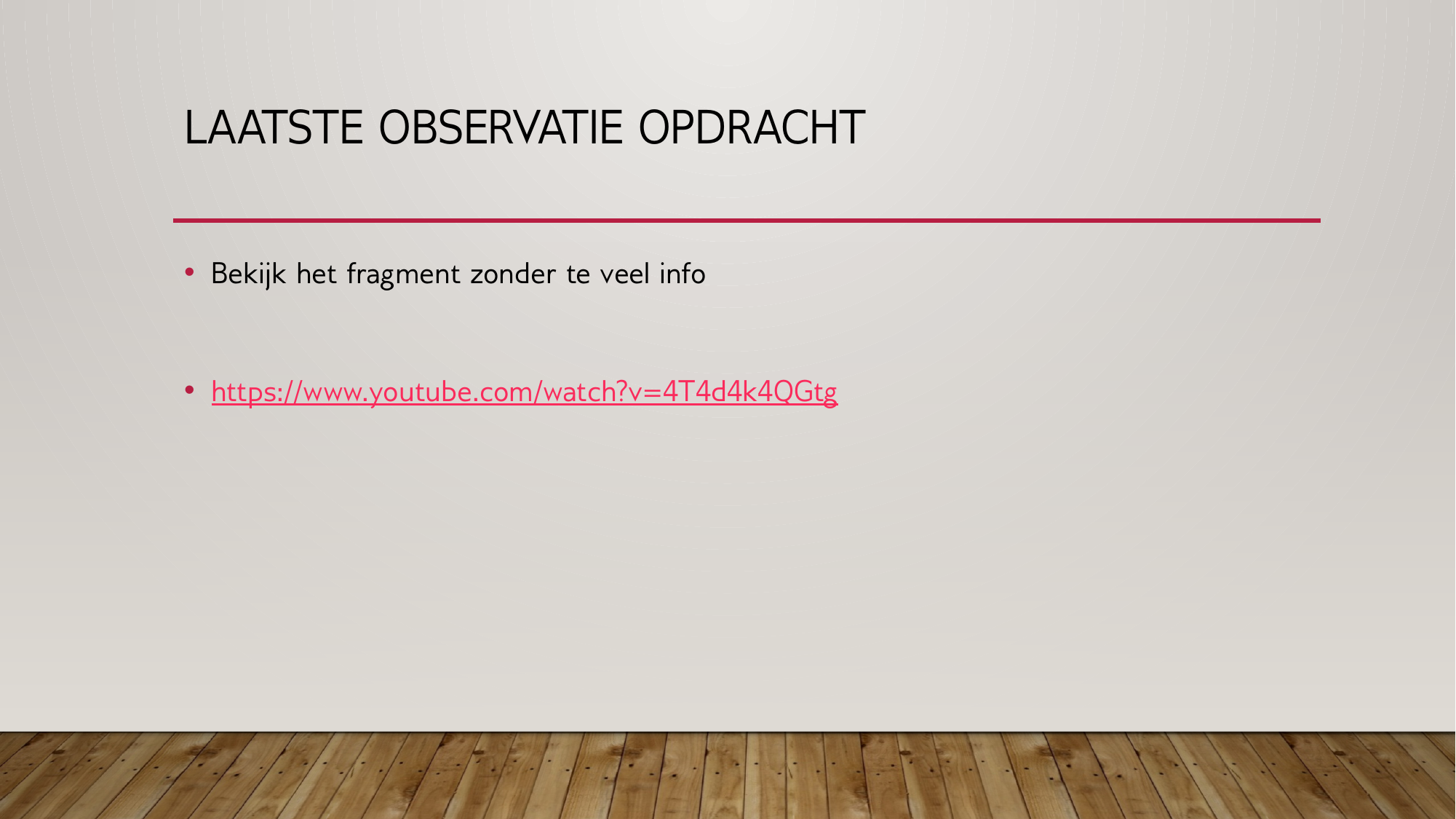

# Laatste observatie opdracht
Bekijk het fragment zonder te veel info

https://www.youtube.com/watch?v=4T4d4k4QGtg